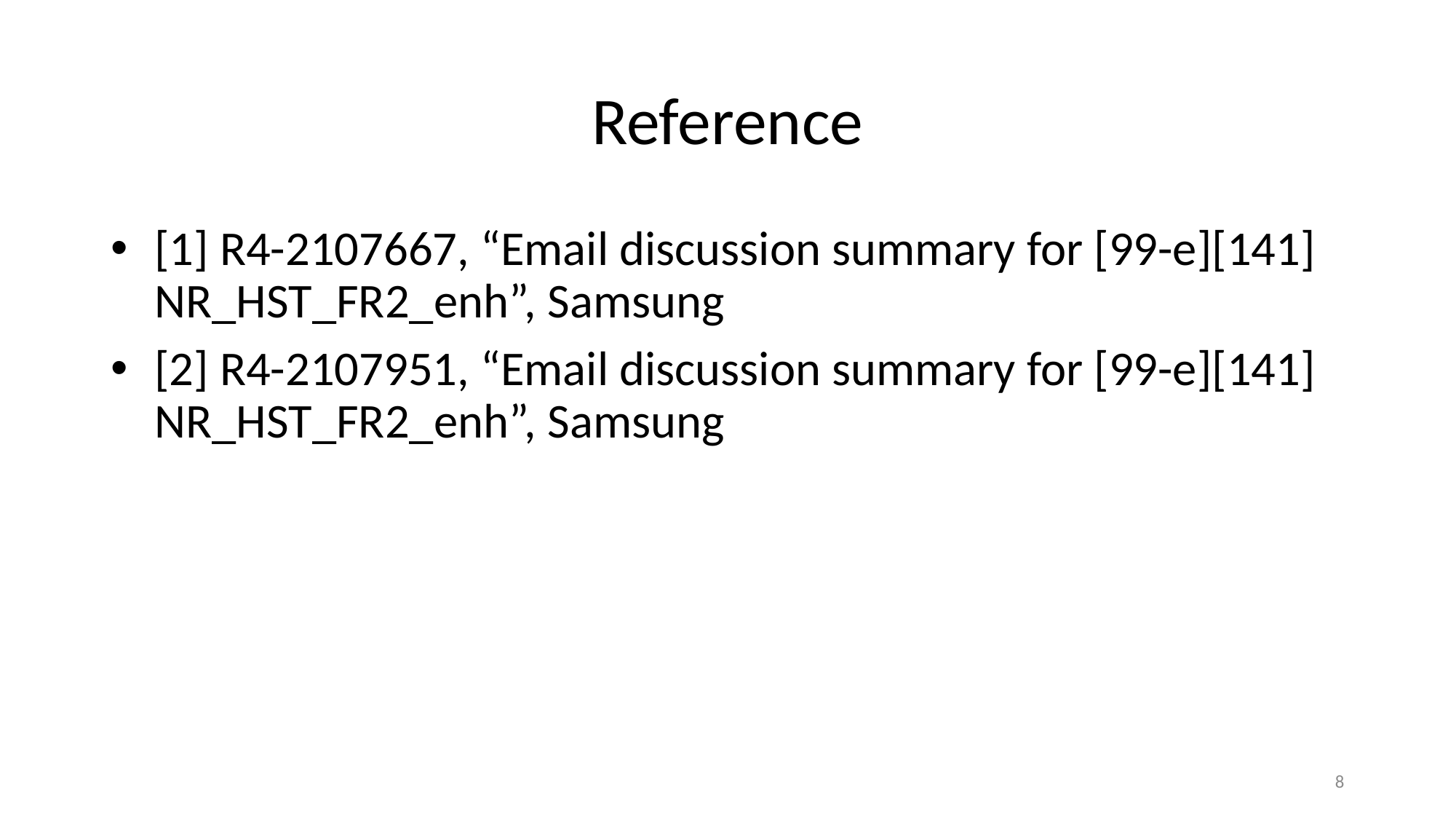

# Reference
[1] R4-2107667, “Email discussion summary for [99-e][141] NR_HST_FR2_enh”, Samsung
[2] R4-2107951, “Email discussion summary for [99-e][141] NR_HST_FR2_enh”, Samsung

8